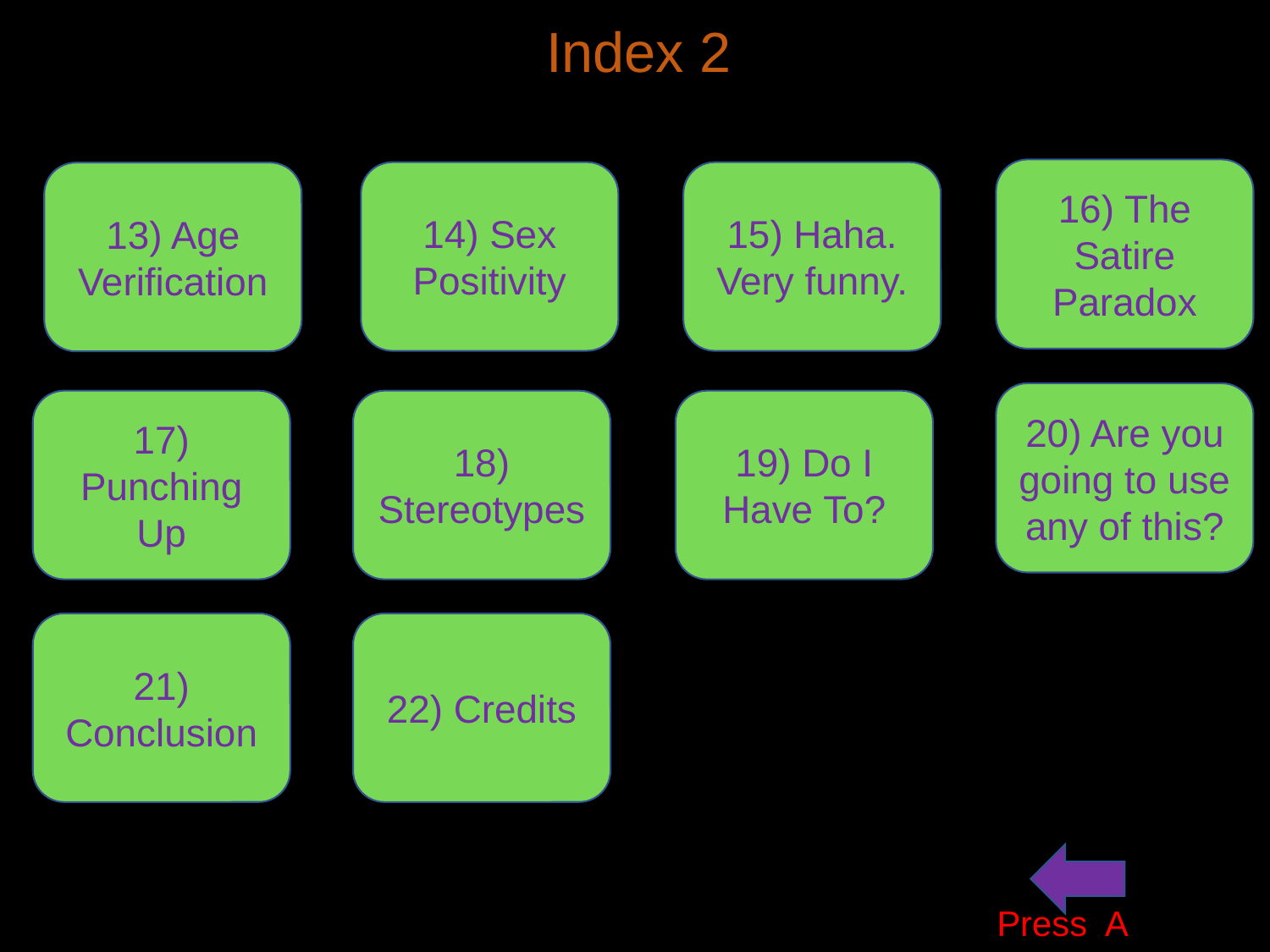

Index 2
16) The Satire Paradox
15) Haha. Very funny.
14) Sex Positivity
13) Age Verification
20) Are you going to use any of this?
18) Stereotypes
19) Do I Have To?
17) Punching Up
22) Credits
21) Conclusion

Press  A